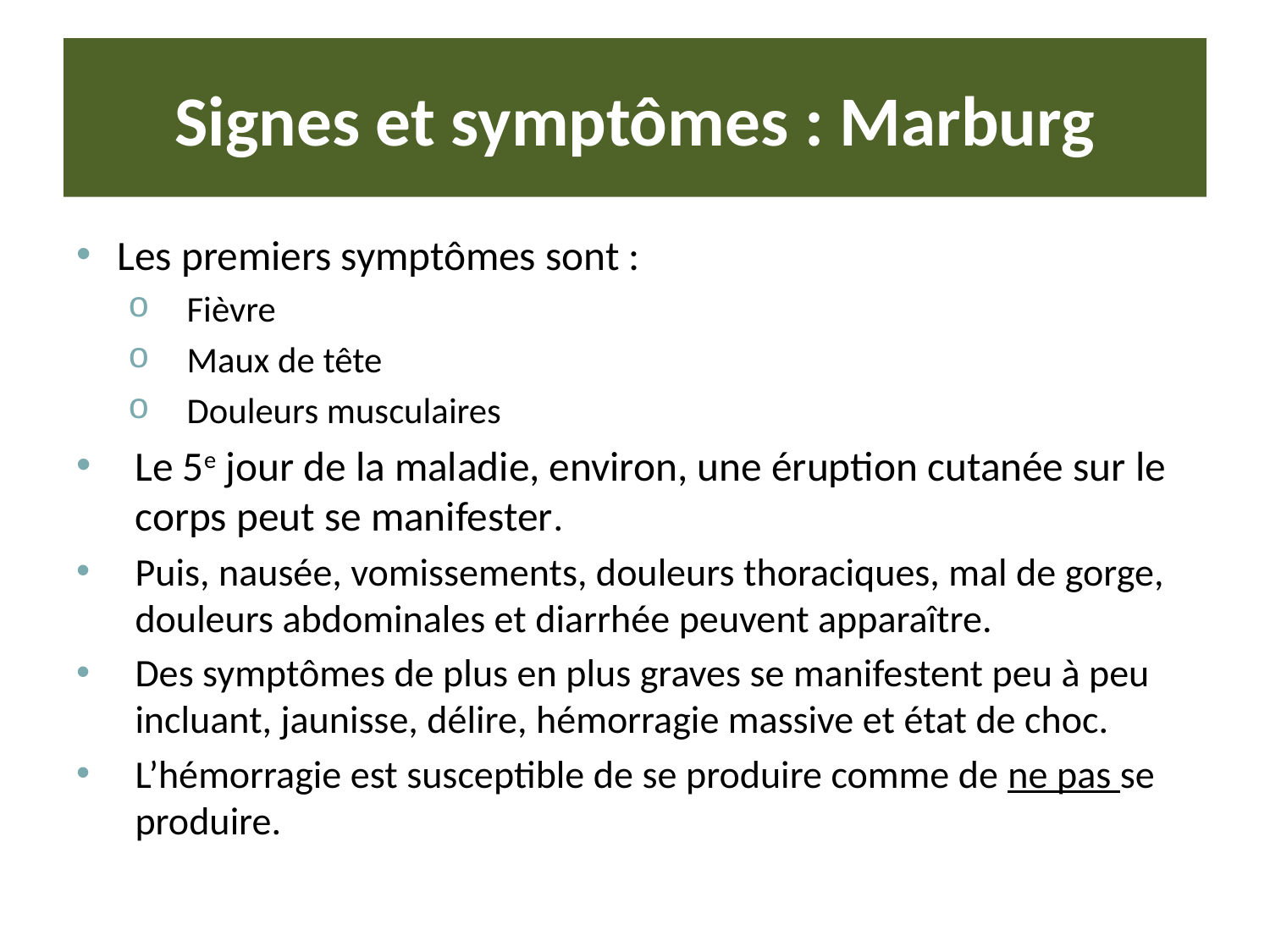

# Signes et symptômes : Marburg
Les premiers symptômes sont :
Fièvre
Maux de tête
Douleurs musculaires
Le 5e jour de la maladie, environ, une éruption cutanée sur le corps peut se manifester.
Puis, nausée, vomissements, douleurs thoraciques, mal de gorge, douleurs abdominales et diarrhée peuvent apparaître.
Des symptômes de plus en plus graves se manifestent peu à peu incluant, jaunisse, délire, hémorragie massive et état de choc.
L’hémorragie est susceptible de se produire comme de ne pas se produire.